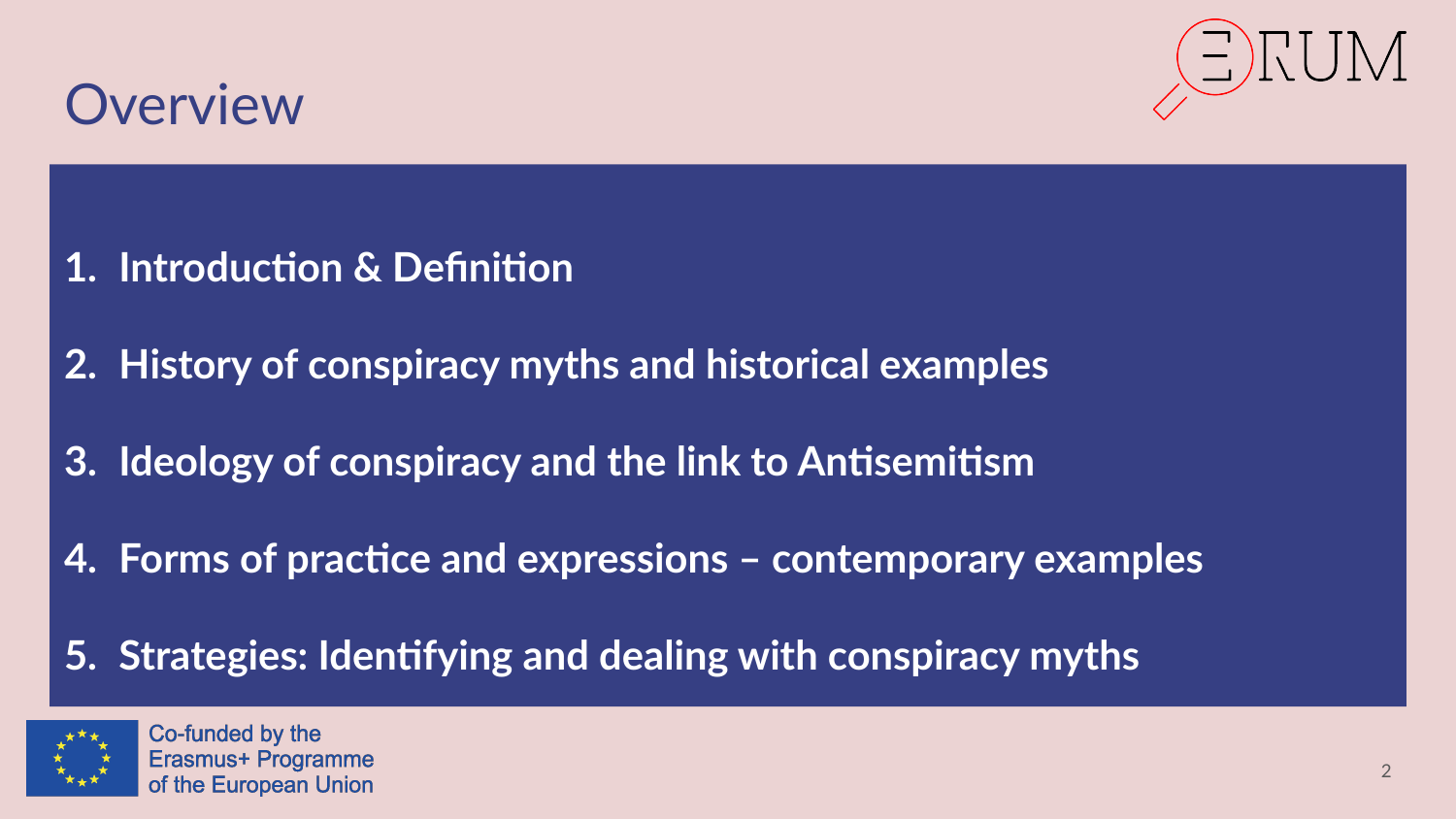

# Overview
Introduction & Definition
History of conspiracy myths and historical examples
Ideology of conspiracy and the link to Antisemitism
Forms of practice and expressions – contemporary examples
Strategies: Identifying and dealing with conspiracy myths
2